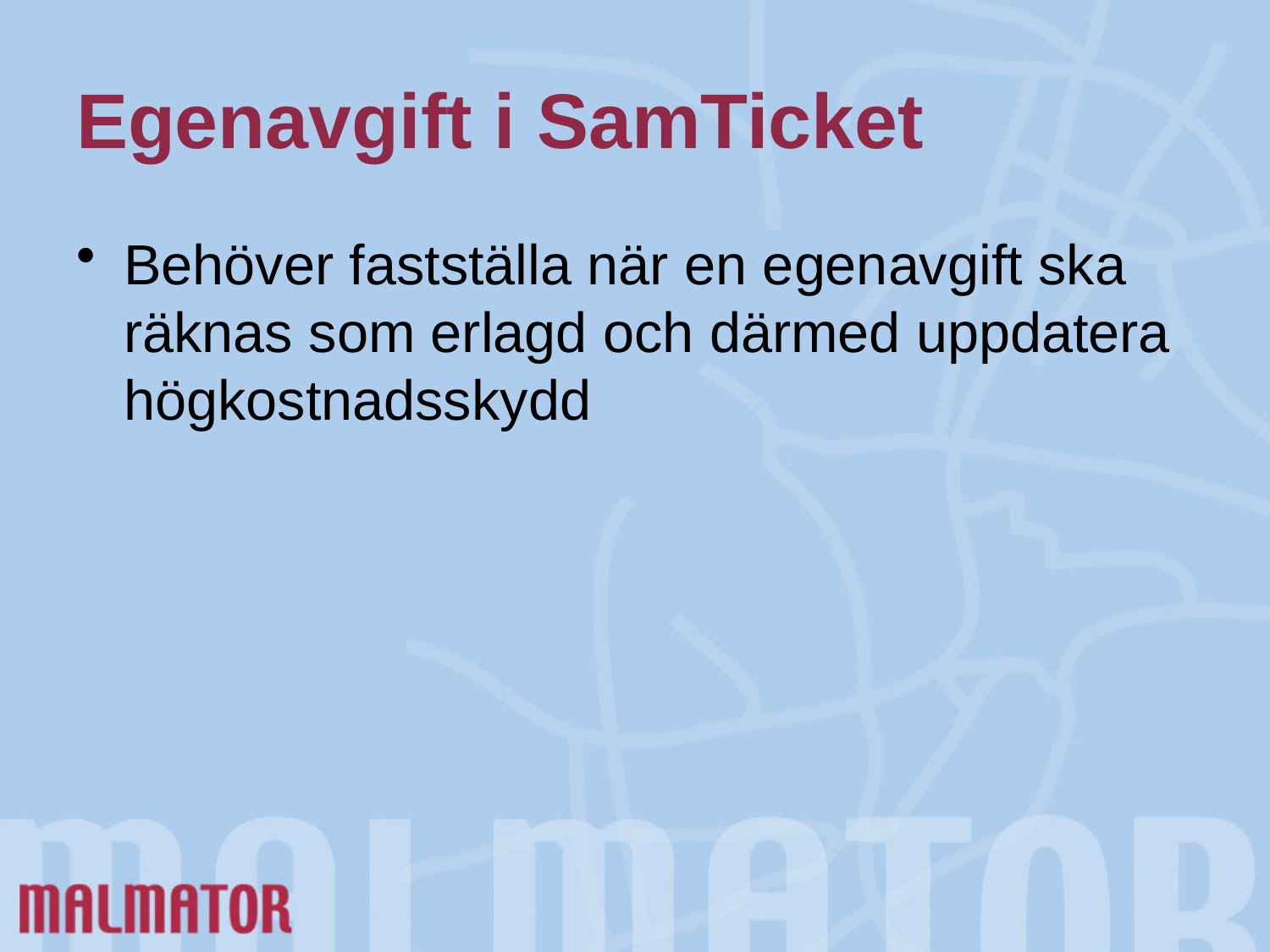

# Egenavgift i SamTicket
Behöver fastställa när en egenavgift ska räknas som erlagd och därmed uppdatera högkostnadsskydd